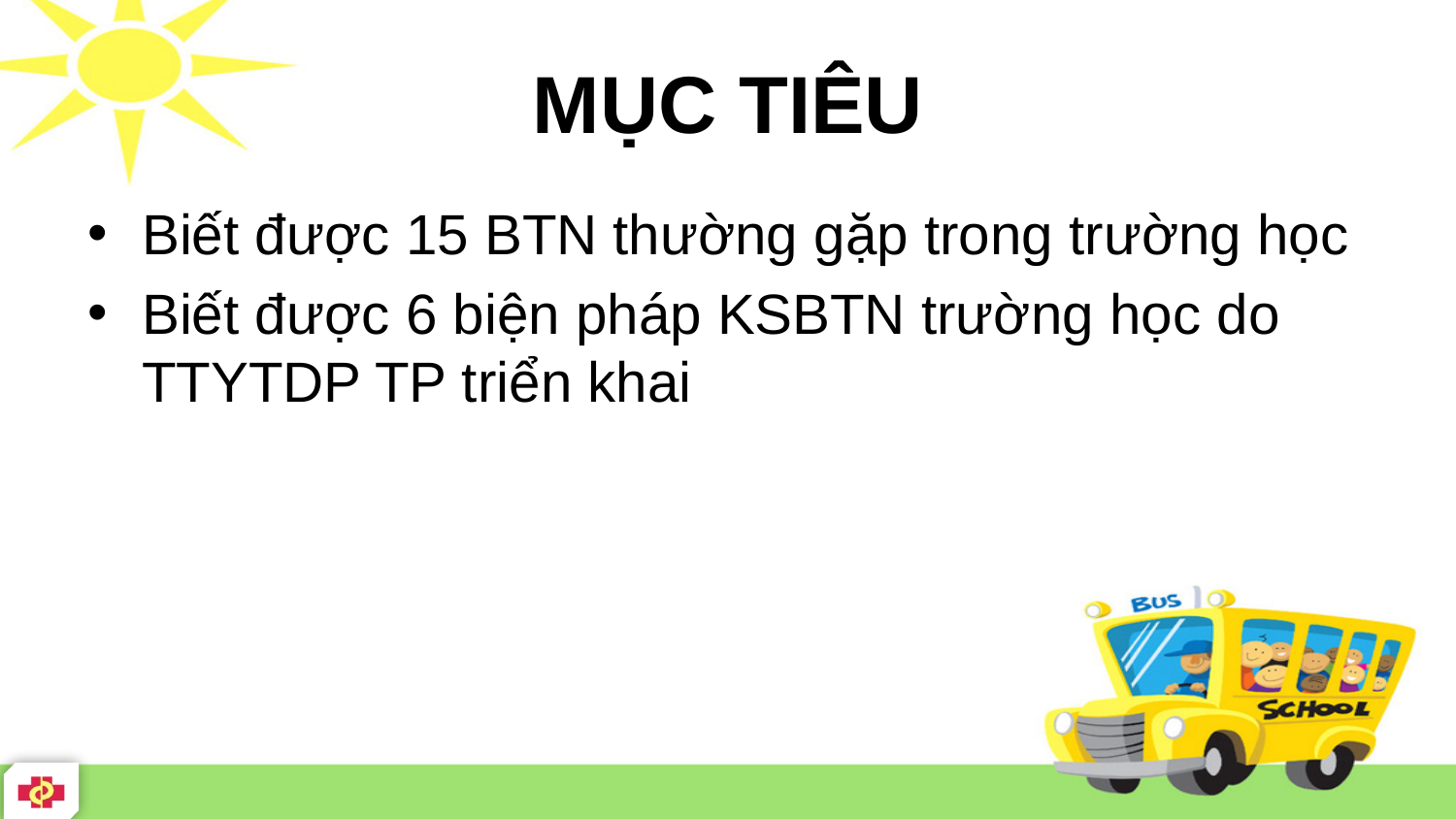

# MỤC TIÊU
Biết được 15 BTN thường gặp trong trường học
Biết được 6 biện pháp KSBTN trường học do TTYTDP TP triển khai